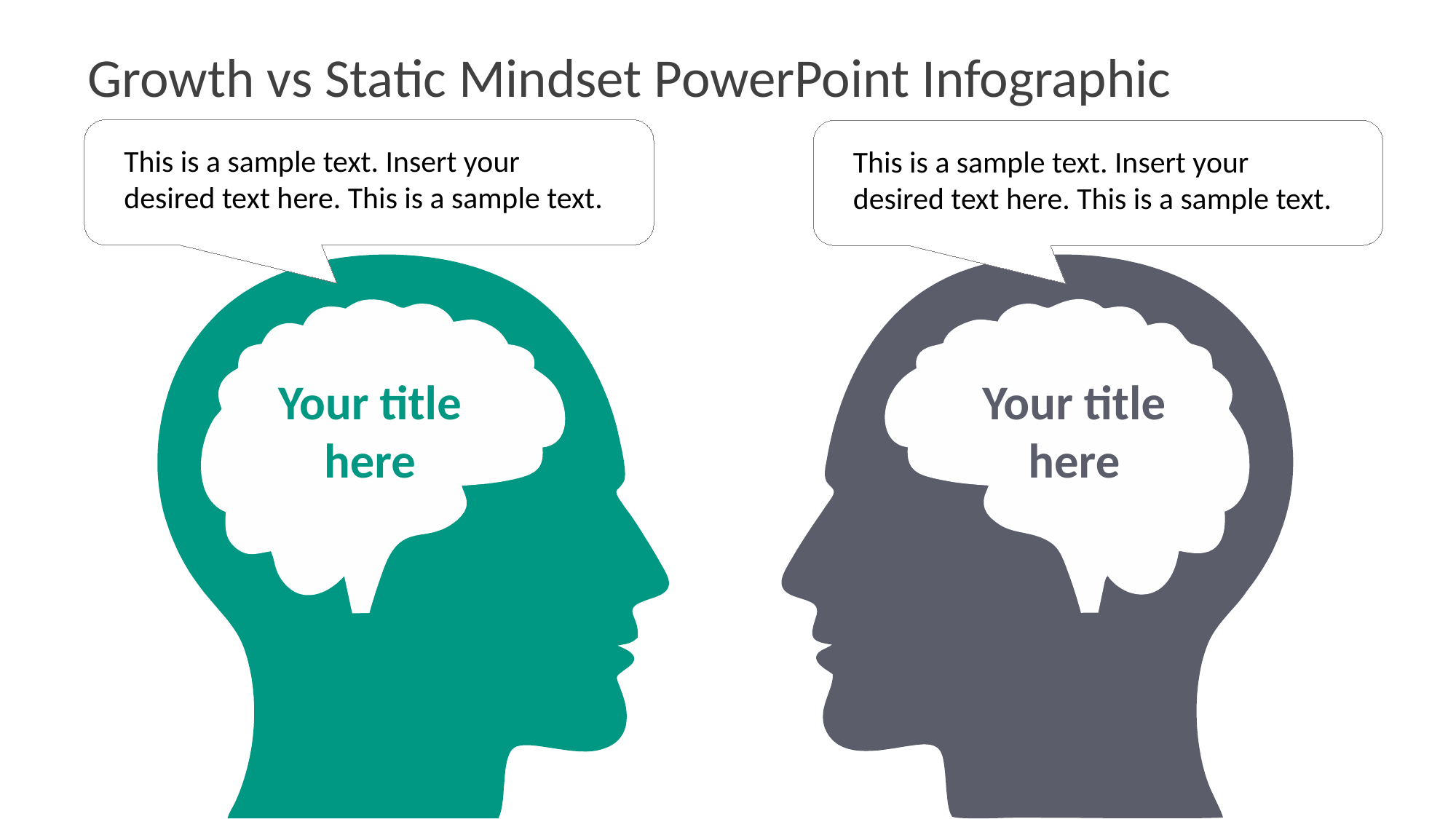

# Growth vs Static Mindset PowerPoint Infographic

This is a sample text. Insert your desired text here. This is a sample text.
This is a sample text. Insert your desired text here. This is a sample text.

Your title here
Your title here